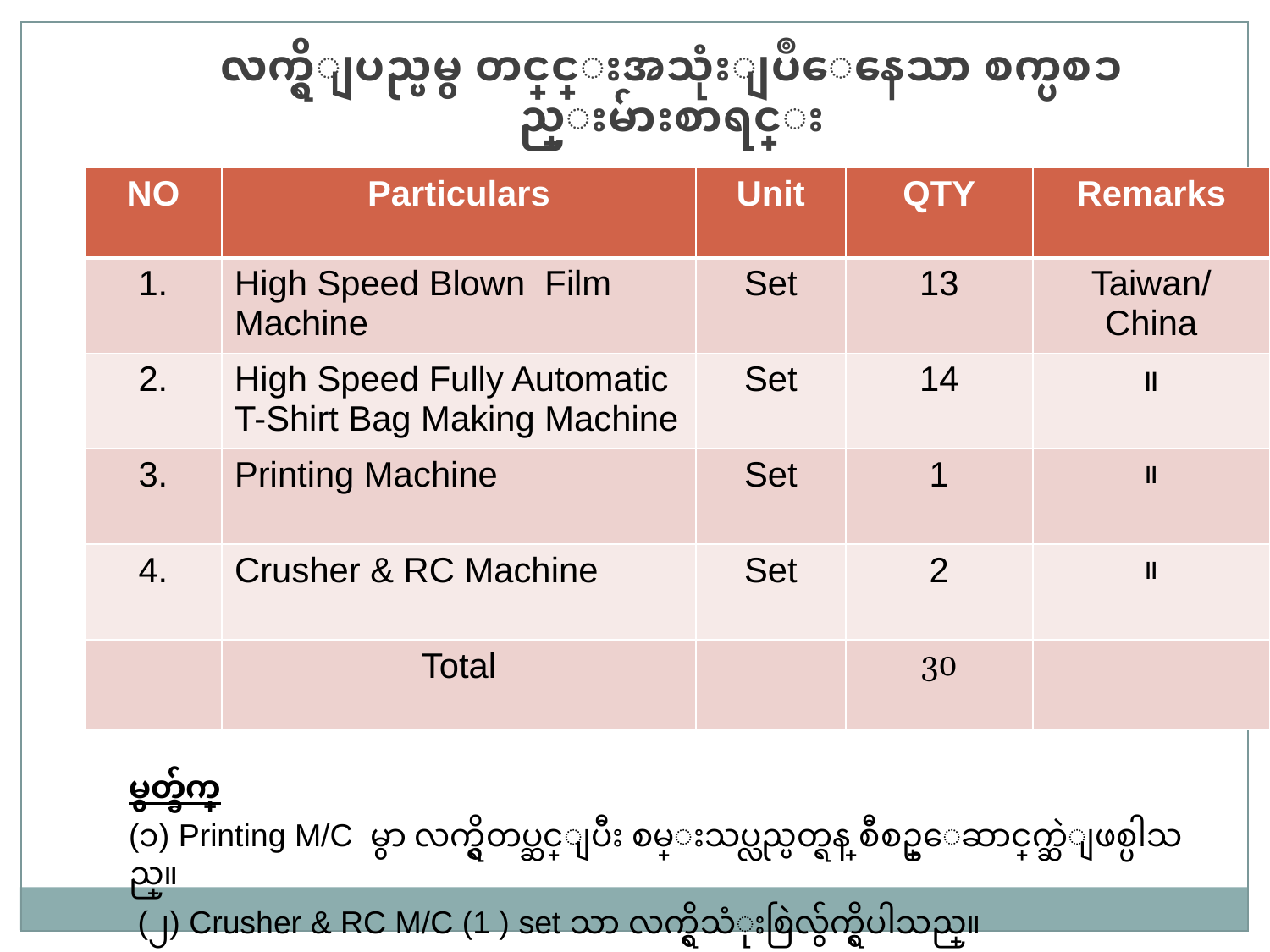

လက္ရွိျပည္ပမွ တင္သြင္းအသုံးျပဳေနေသာ စက္ပစၥည္းမ်ားစာရင္း
| NO | Particulars | Unit | QTY | Remarks |
| --- | --- | --- | --- | --- |
| 1. | High Speed Blown Film Machine | Set | 13 | Taiwan/ China |
| 2. | High Speed Fully Automatic T-Shirt Bag Making Machine | Set | 14 | ။ |
| 3. | Printing Machine | Set | 1 | ။ |
| 4. | Crusher & RC Machine | Set | 2 | ။ |
|  | Total |  | 30 |  |
မွတ္ခ်က္
(၁) Printing M/C  မွာ လက္ရွိတပ္ဆင္ျပီး စမ္းသပ္လည္ပတ္ရန္ စီစဥ္ေဆာင္ရြက္ဆဲျဖစ္ပါသည္။
 (၂) Crusher & RC M/C (1 ) set သာ လက္ရွိသံုးစြဲလွ်က္ရွိပါသည္။